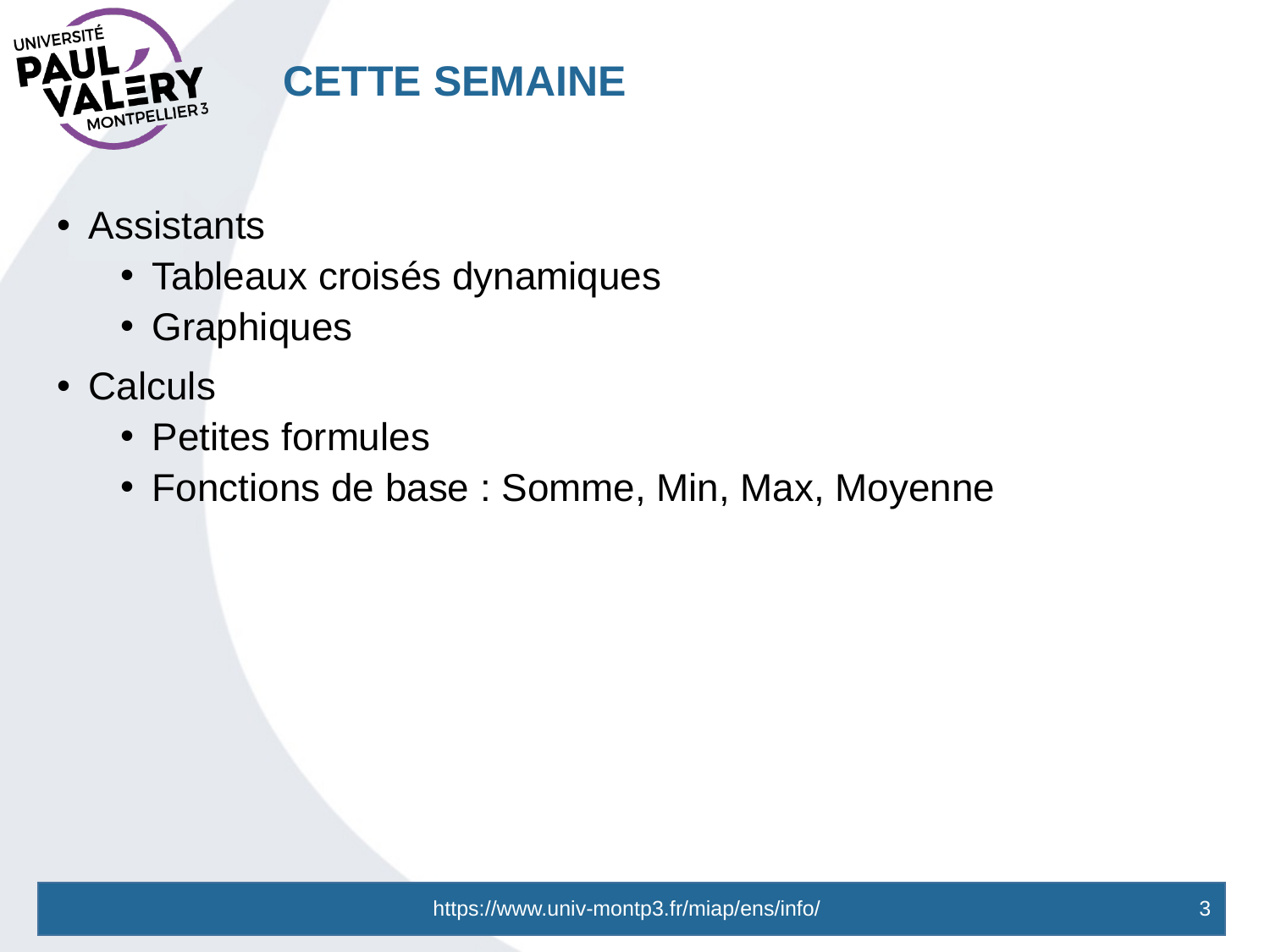

# Cette semaine
Assistants
Tableaux croisés dynamiques
Graphiques
Calculs
Petites formules
Fonctions de base : Somme, Min, Max, Moyenne
https://www.univ-montp3.fr/miap/ens/info/
3